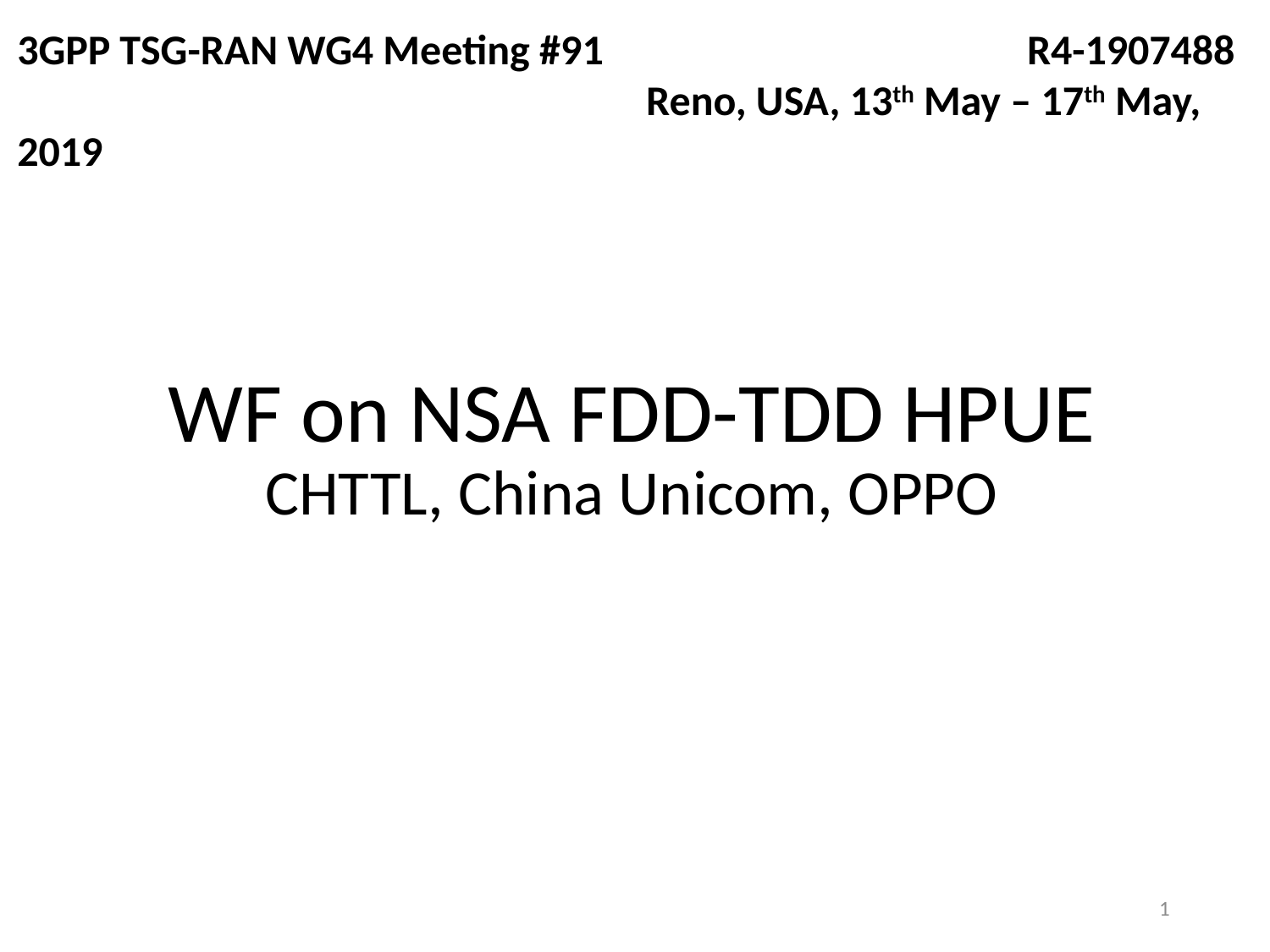

3GPP TSG-RAN WG4 Meeting #91		                          R4-1907488                                                                   Reno, USA, 13th May – 17th May, 2019
# WF on NSA FDD-TDD HPUE CHTTL, China Unicom, OPPO
1